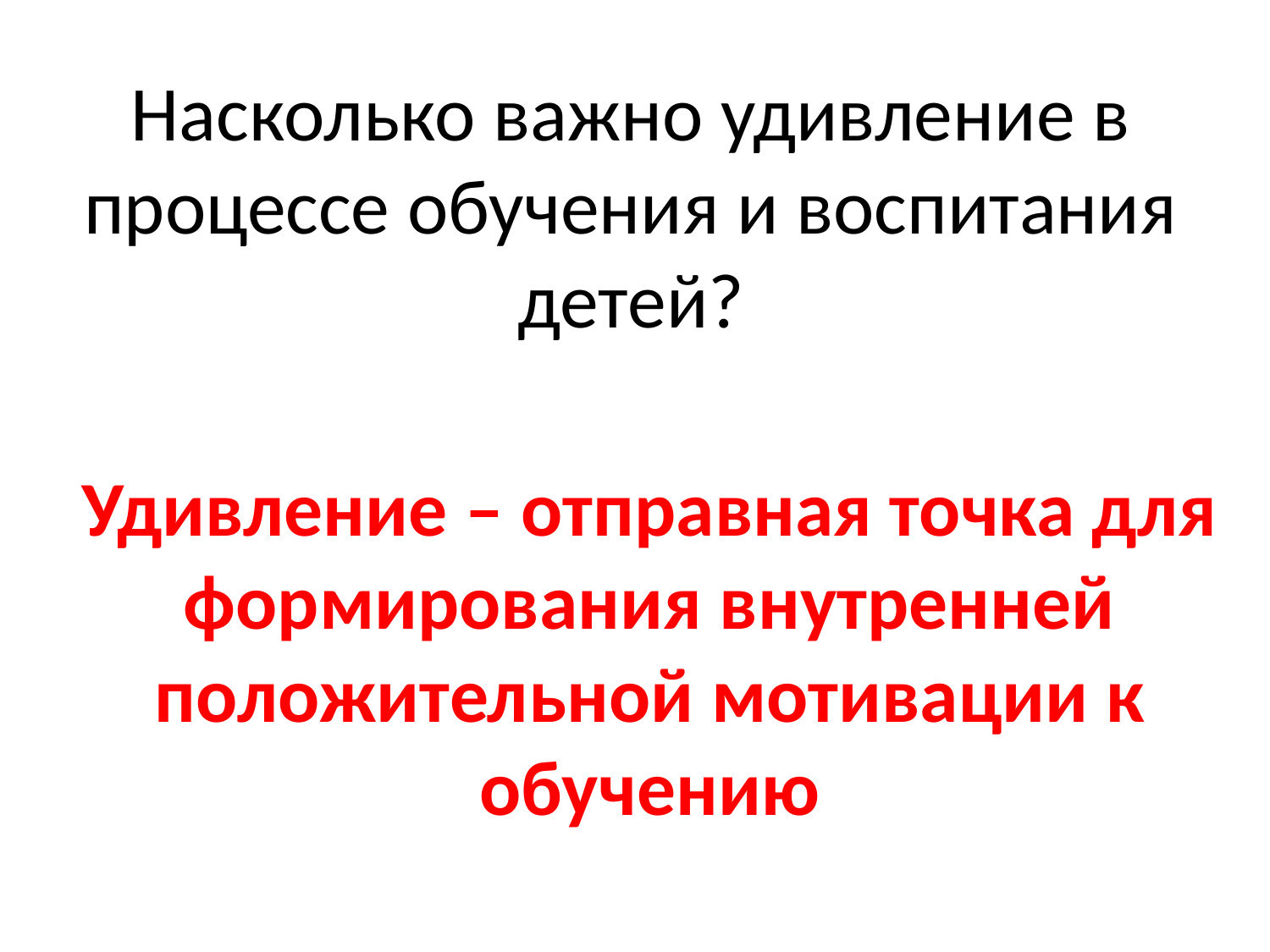

# Насколько важно удивление в процессе обучения и воспитания детей?
Удивление – отправная точка для формирования внутренней положительной мотивации к обучению